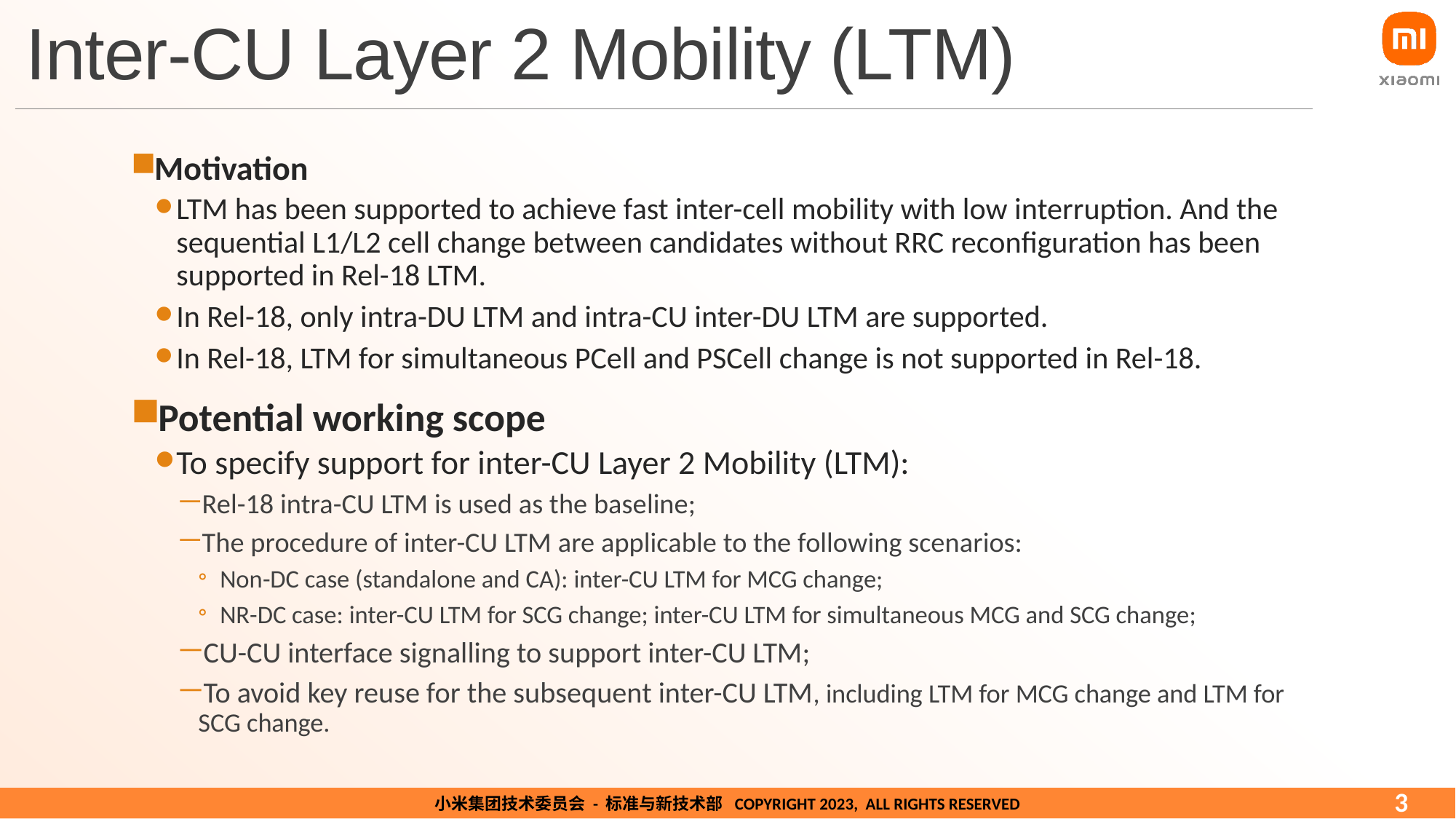

# Inter-CU Layer 2 Mobility (LTM)
Motivation
LTM has been supported to achieve fast inter-cell mobility with low interruption. And the sequential L1/L2 cell change between candidates without RRC reconfiguration has been supported in Rel-18 LTM.
In Rel-18, only intra-DU LTM and intra-CU inter-DU LTM are supported.
In Rel-18, LTM for simultaneous PCell and PSCell change is not supported in Rel-18.
Potential working scope
To specify support for inter-CU Layer 2 Mobility (LTM):
Rel-18 intra-CU LTM is used as the baseline;
The procedure of inter-CU LTM are applicable to the following scenarios:
Non-DC case (standalone and CA): inter-CU LTM for MCG change;
NR-DC case: inter-CU LTM for SCG change; inter-CU LTM for simultaneous MCG and SCG change;
CU-CU interface signalling to support inter-CU LTM;
To avoid key reuse for the subsequent inter-CU LTM, including LTM for MCG change and LTM for SCG change.
3